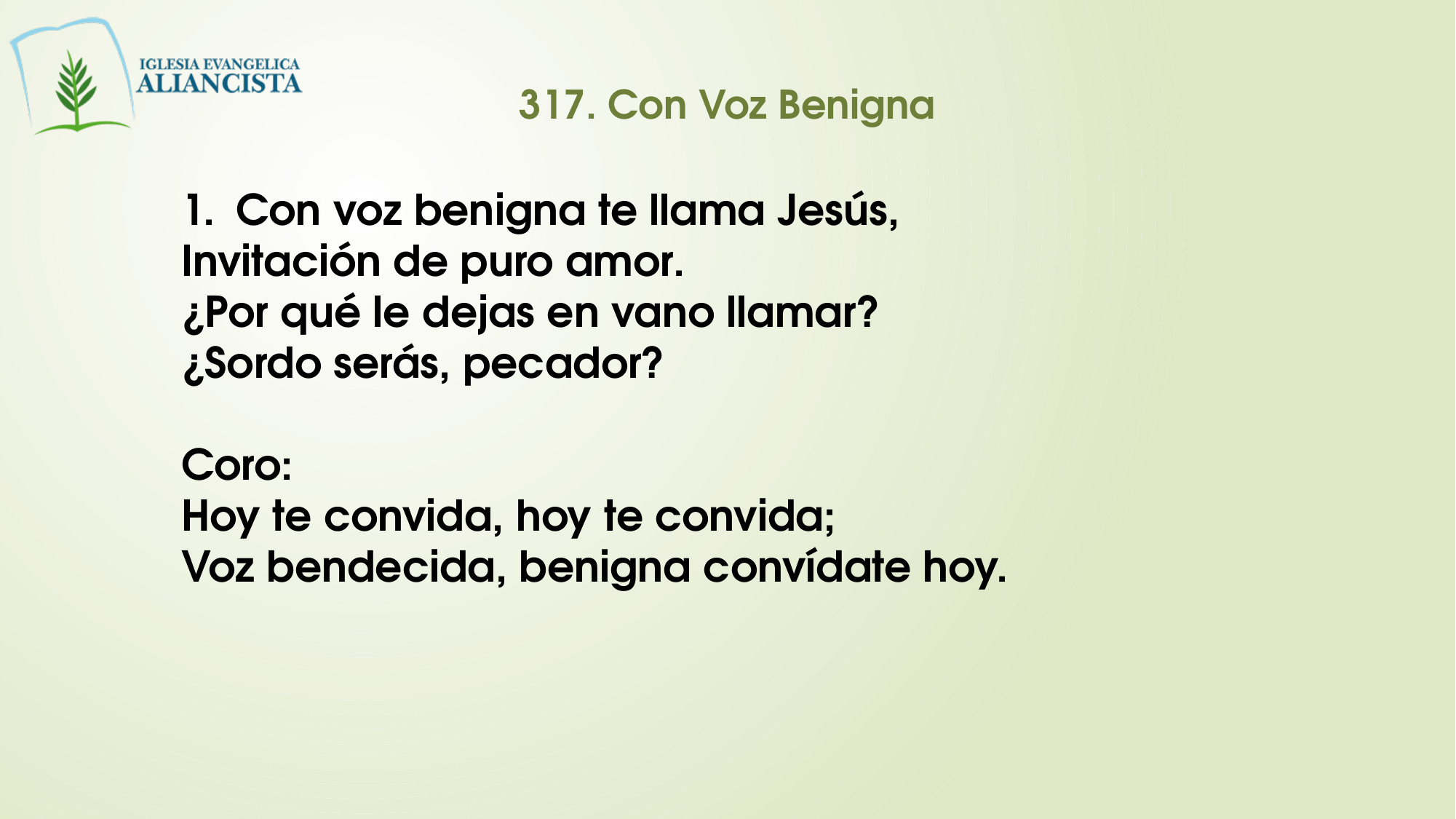

317. Con Voz Benigna
Con voz benigna te llama Jesús,
Invitación de puro amor.
¿Por qué le dejas en vano llamar?
¿Sordo serás, pecador?

Coro:
Hoy te convida, hoy te convida;
Voz bendecida, benigna convídate hoy.